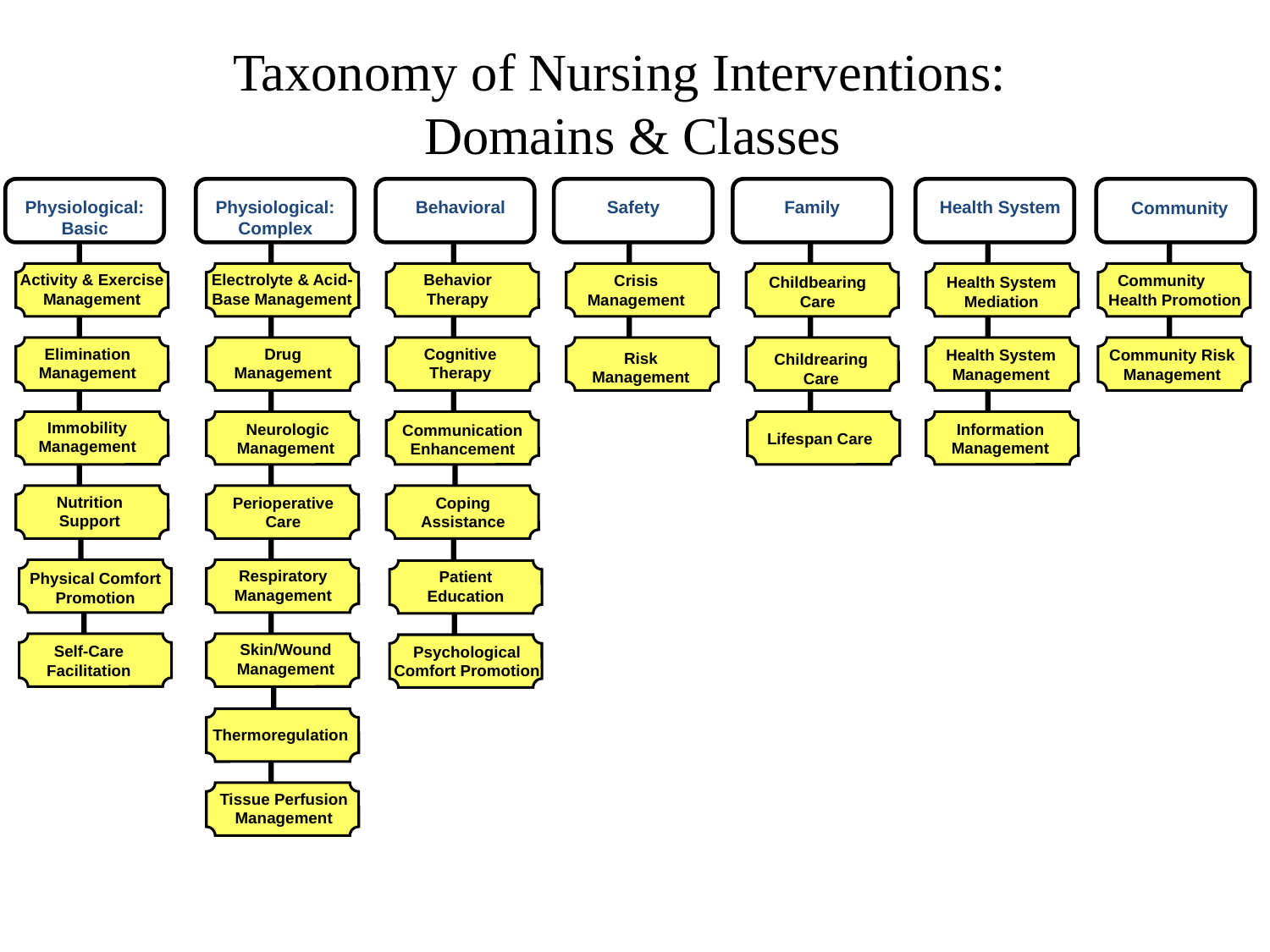

# Taxonomy of Nursing Interventions: Domains & Classes

Physiological: Basic
Physiological: Complex
Behavioral
Safety
Family
Health System
Community

Activity & Exercise Management

Electrolyte & Acid-Base Management

Behavior Therapy

Community       Health Promotion
Crisis Management
Childbearing Care
Health System Mediation

Elimination Management

Drug Management

Cognitive Therapy

Health System Management
Community Risk Management
Risk Management
Childrearing Care

Immobility Management

 Neurologic Management
Information Management
Communication Enhancement
Lifespan Care

Nutrition Support

Perioperative Care
Coping Assistance

Respiratory Management

Patient Education
Physical Comfort Promotion

Skin/Wound Management

Self-Care Facilitation
Psychological Comfort Promotion

Thermoregulation

Tissue Perfusion Management